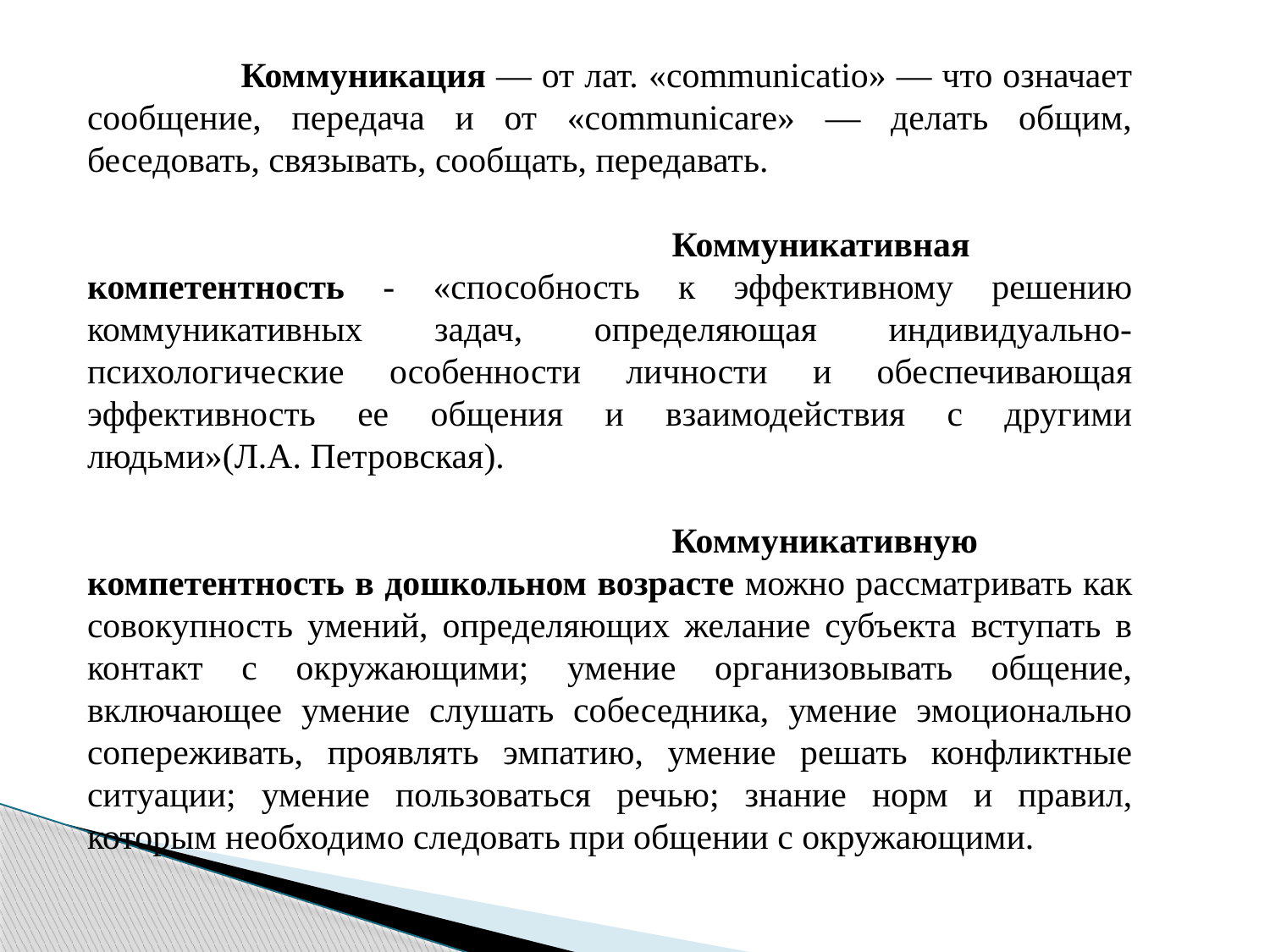

Коммуникация — от лат. «communicatio» — что означает сообщение, передача и от «communicare» — делать общим, беседовать, связывать, сообщать, передавать.

	Коммуникативная компетентность - «способность к эффективному решению коммуникативных задач, определяющая индивидуально-психологические особенности личности и обеспечивающая эффективность ее общения и взаимодействия с другими людьми»(Л.А. Петровская).

	Коммуникативную компетентность в дошкольном возрасте можно рассматривать как совокупность умений, определяющих желание субъекта вступать в контакт с окружающими; умение организовывать общение, включающее умение слушать собеседника, умение эмоционально сопереживать, проявлять эмпатию, умение решать конфликтные ситуации; умение пользоваться речью; знание норм и правил, которым необходимо следовать при общении с окружающими.